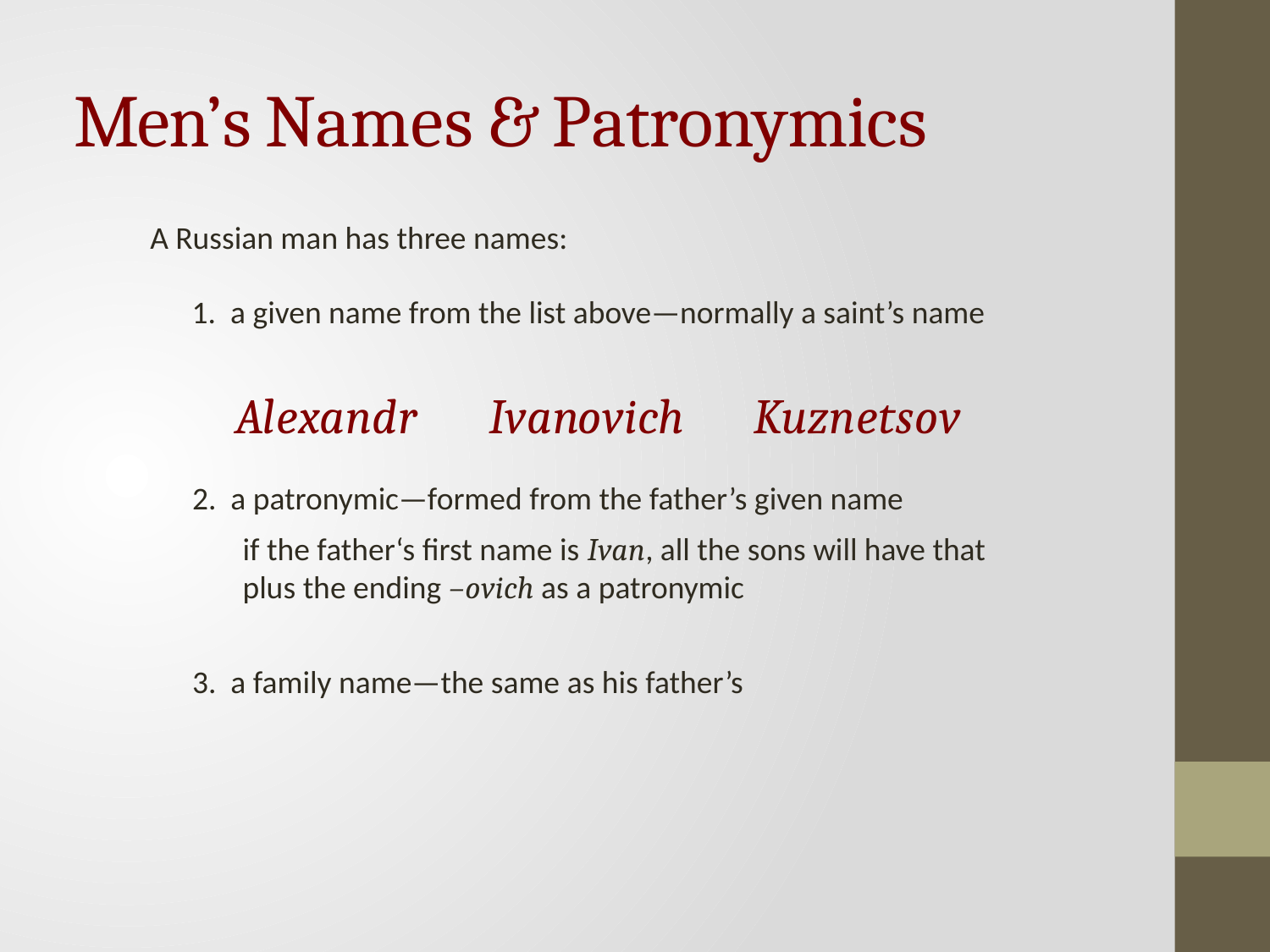

# Men’s Names & Patronymics
A Russian man has three names:
1.  a given name from the list above—normally a saint’s name
Alexandr
Ivan
ovich
Kuznetsov
2.  a patronymic—formed from the father’s given name
if the father‘s first name is Ivan, all the sons will have that plus the ending –ovich as a patronymic
3.  a family name—the same as his father’s